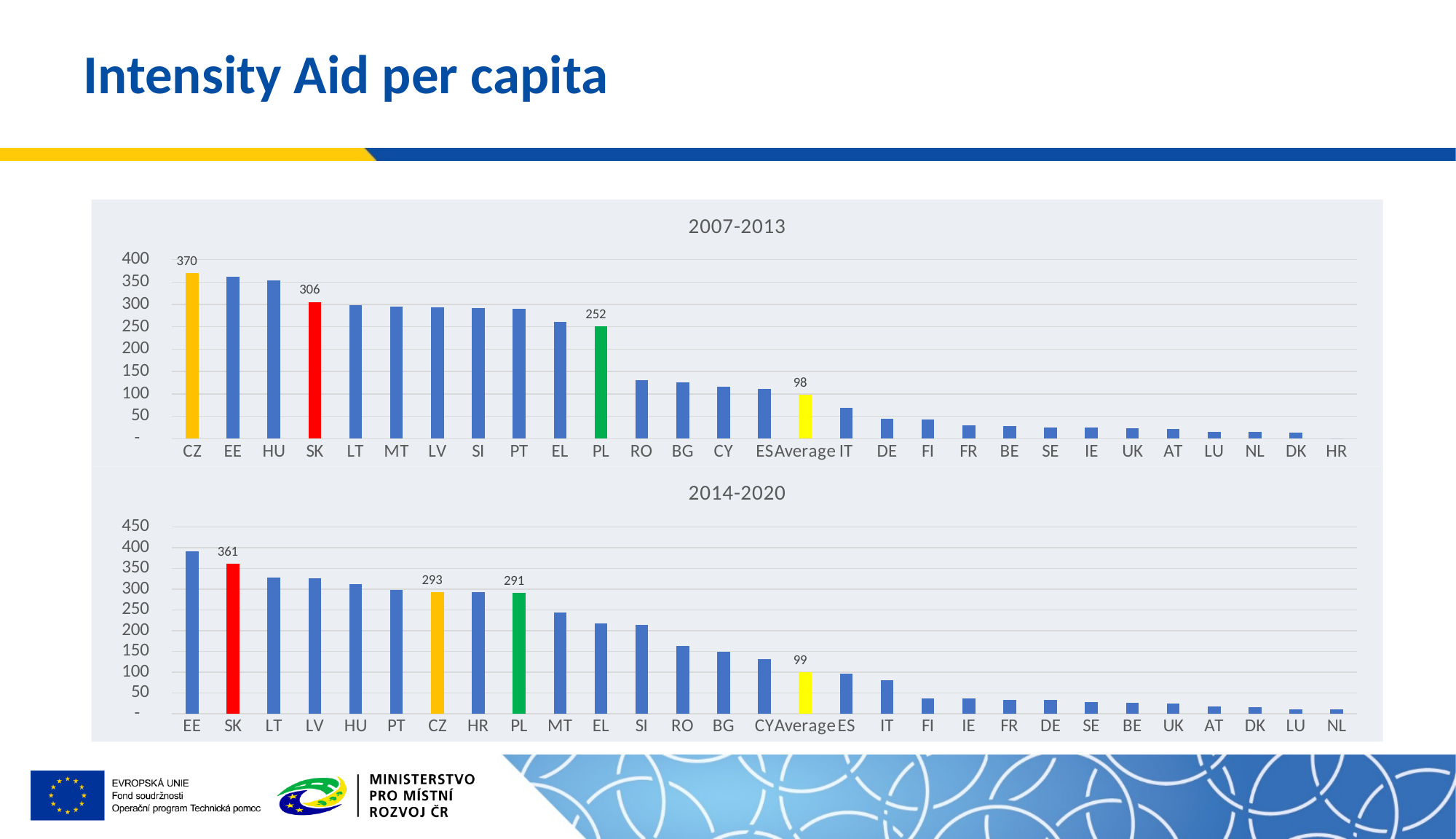

# Intensity Aid per capita

### Chart:

| Category | 2007-2013 |
|---|---|
| CZ | 369.5529685991281 |
| EE | 362.0532529328415 |
| HU | 353.67655521742114 |
| SK | 305.70700840630155 |
| LT | 297.82541820768205 |
| MT | 295.8896560152601 |
| LV | 293.00755367393873 |
| SI | 291.42001269271526 |
| PT | 290.4124189474745 |
| EL | 261.6145445371706 |
| PL | 251.74596773684377 |
| RO | 129.8937148010965 |
| BG | 125.89682182613345 |
| CY | 115.43589677861021 |
| ES | 110.55357327949194 |
| Average | 97.98057699965803 |
| IT | 68.59707558483356 |
| DE | 44.2353769871453 |
| FI | 43.20581644961102 |
| FR | 30.188001112105077 |
| BE | 27.85061899884168 |
| SE | 25.490210705443417 |
| IE | 24.710478312867462 |
| UK | 23.135994812770036 |
| AT | 20.773717384252546 |
| LU | 15.146310168064227 |
| NL | 14.49708791536621 |
| DK | 13.364352087937588 |
| HR | 0.0 |

### Chart:

| Category | 2014-2020 |
|---|---|
| EE | 390.8671635579926 |
| SK | 361.38392762350077 |
| LT | 328.7093974152196 |
| LV | 325.3374134813618 |
| HU | 312.15973195858845 |
| PT | 298.63385155947833 |
| CZ | 292.9779253471537 |
| HR | 292.69796603251325 |
| PL | 290.8936138324055 |
| MT | 243.05547364443004 |
| EL | 217.86113827344857 |
| SI | 214.3624102977662 |
| RO | 162.96255644253432 |
| BG | 148.05592550466397 |
| CY | 130.7132339327339 |
| Average | 98.98100759461474 |
| ES | 96.10926315726947 |
| IT | 80.40760896557833 |
| FI | 36.28596819771225 |
| IE | 36.07083383797992 |
| FR | 33.606170691271934 |
| DE | 32.702446404686505 |
| SE | 27.59678410928641 |
| BE | 26.753777469824655 |
| UK | 25.03101148467565 |
| AT | 16.544751427860145 |
| DK | 15.942758134577385 |
| LU | 10.280949435515728 |
| NL | 9.524964398164924 |